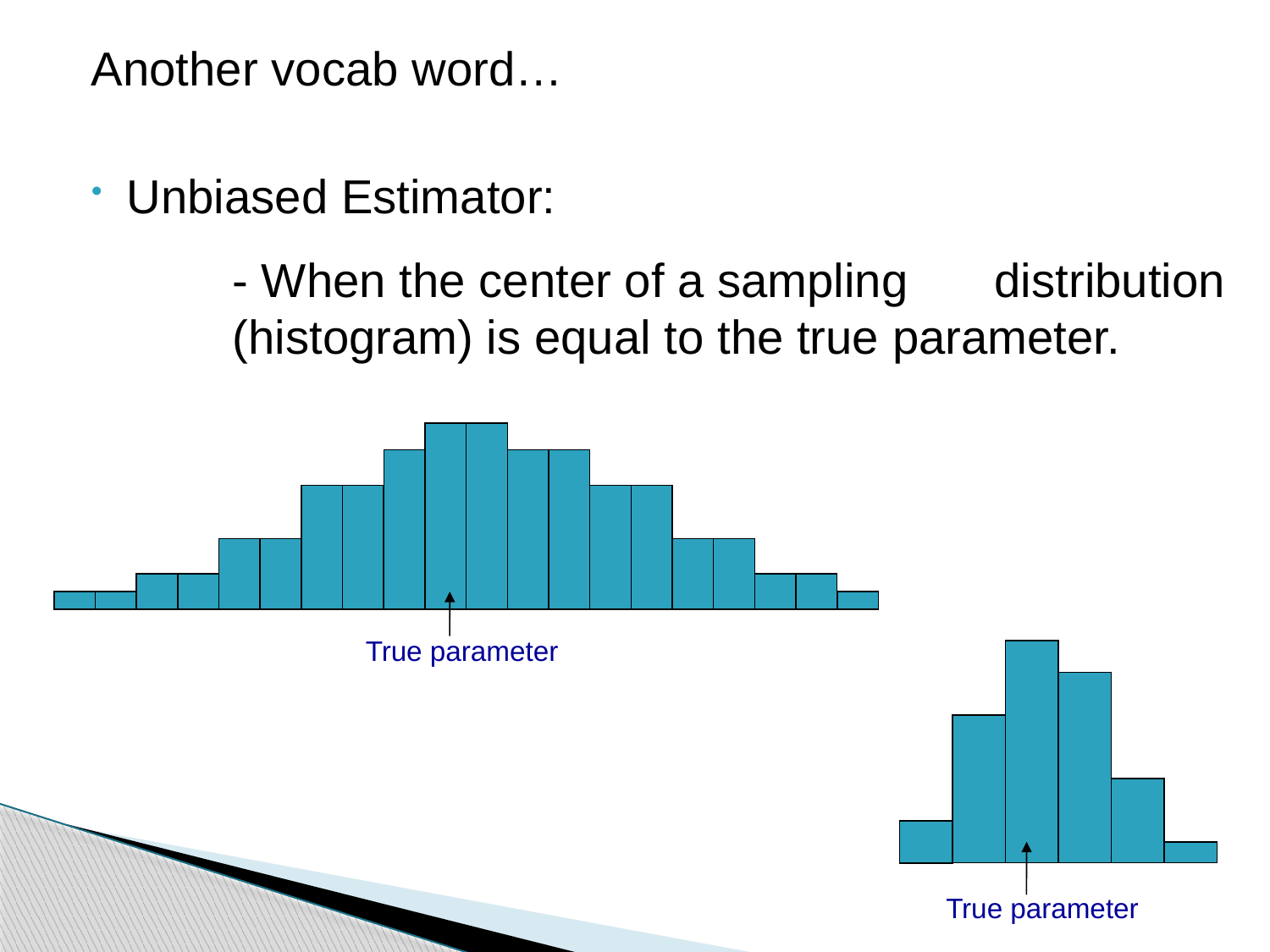

Another vocab word…

Unbiased Estimator:
		- When the center of a sampling 	distribution 	(histogram) is equal to the true parameter.

True parameter

True parameter